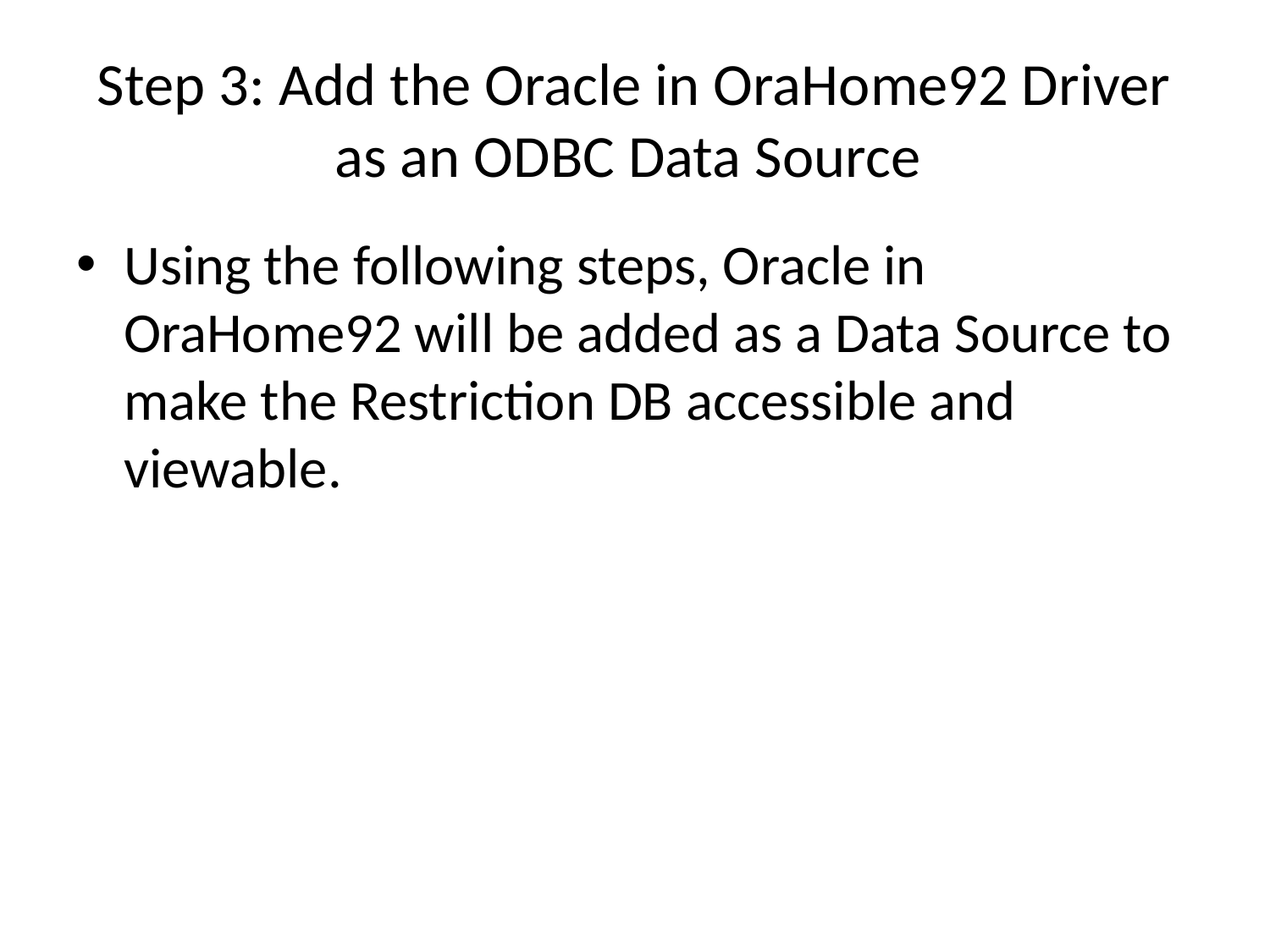

# Step 3: Add the Oracle in OraHome92 Driver as an ODBC Data Source
Using the following steps, Oracle in OraHome92 will be added as a Data Source to make the Restriction DB accessible and viewable.